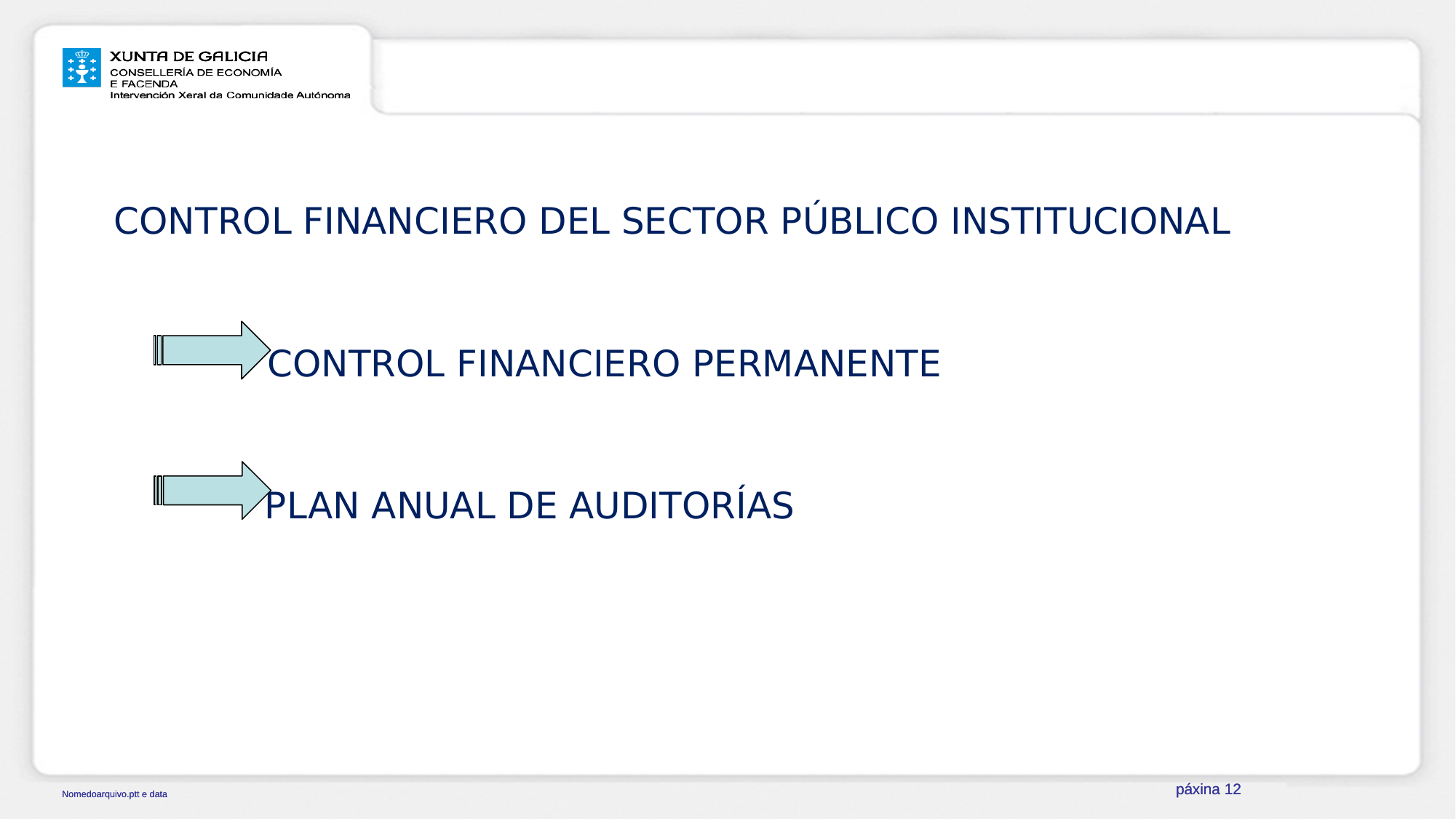

CONTROL FINANCIERO DEL SECTOR PÚBLICO INSTITUCIONAL

	                    CONTROL FINANCIERO PERMANENTE

                         PLAN ANUAL DE AUDITORÍAS

páxina 12
páxina 12